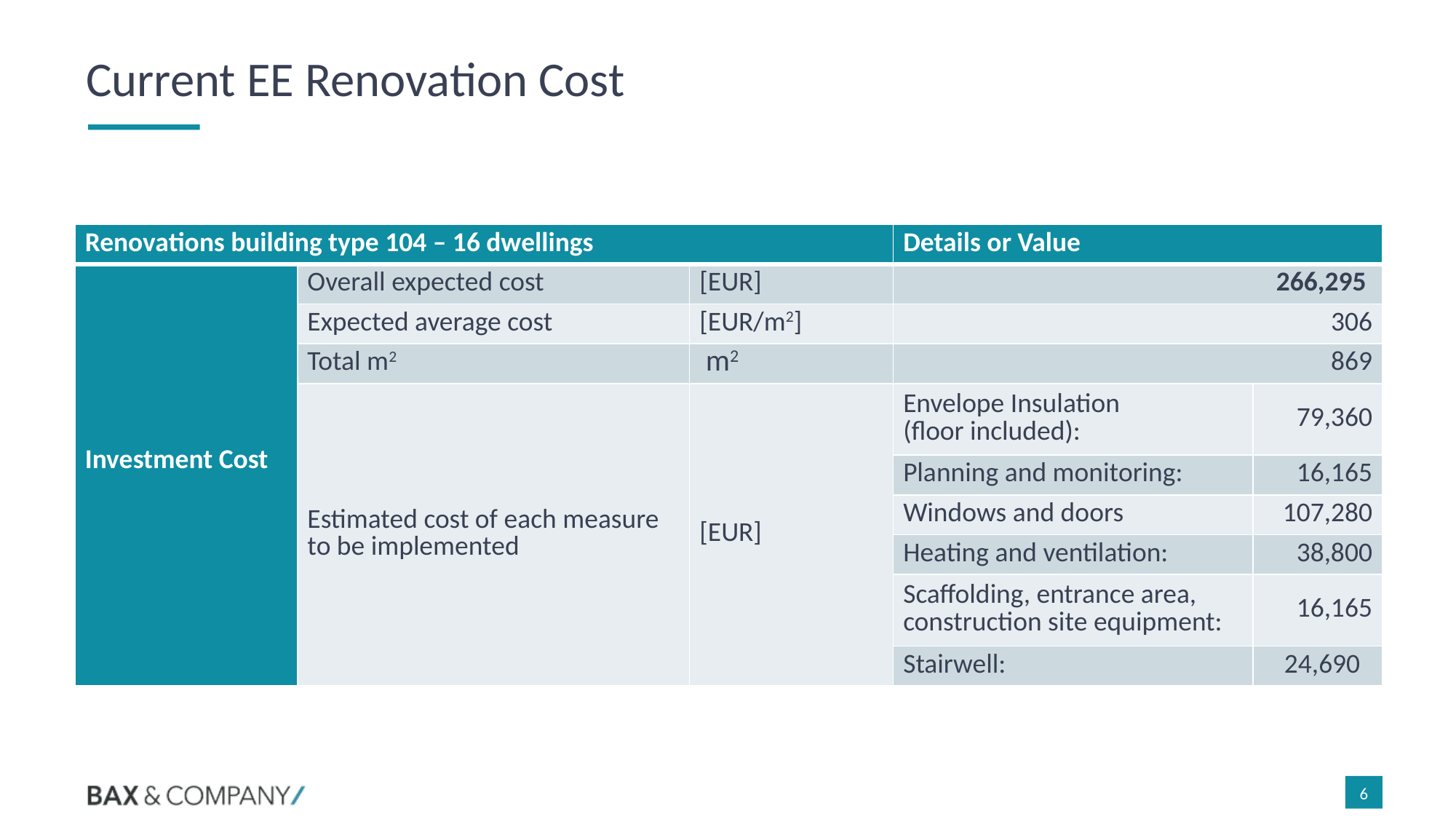

# Current EE Renovation Cost
| Renovations building type 104 – 16 dwellings |  |  | Details or Value |  |
| --- | --- | --- | --- | --- |
| Investment Cost | Overall expected cost | [EUR] | 266,295 |  |
|  | Expected average cost | [EUR/m2] | 306 |  |
|  | Total m2 | m2 | 869 |  |
|  | Estimated cost of each measure to be implemented | [EUR] | Envelope Insulation (floor included): | 79,360 |
|  |  |  | Planning and monitoring: | 16,165 |
|  |  |  | Windows and doors | 107,280 |
|  |  |  | Heating and ventilation: | 38,800 |
|  |  |  | Scaffolding, entrance area, construction site equipment: | 16,165 |
|  |  |  | Stairwell: | 24,690 |